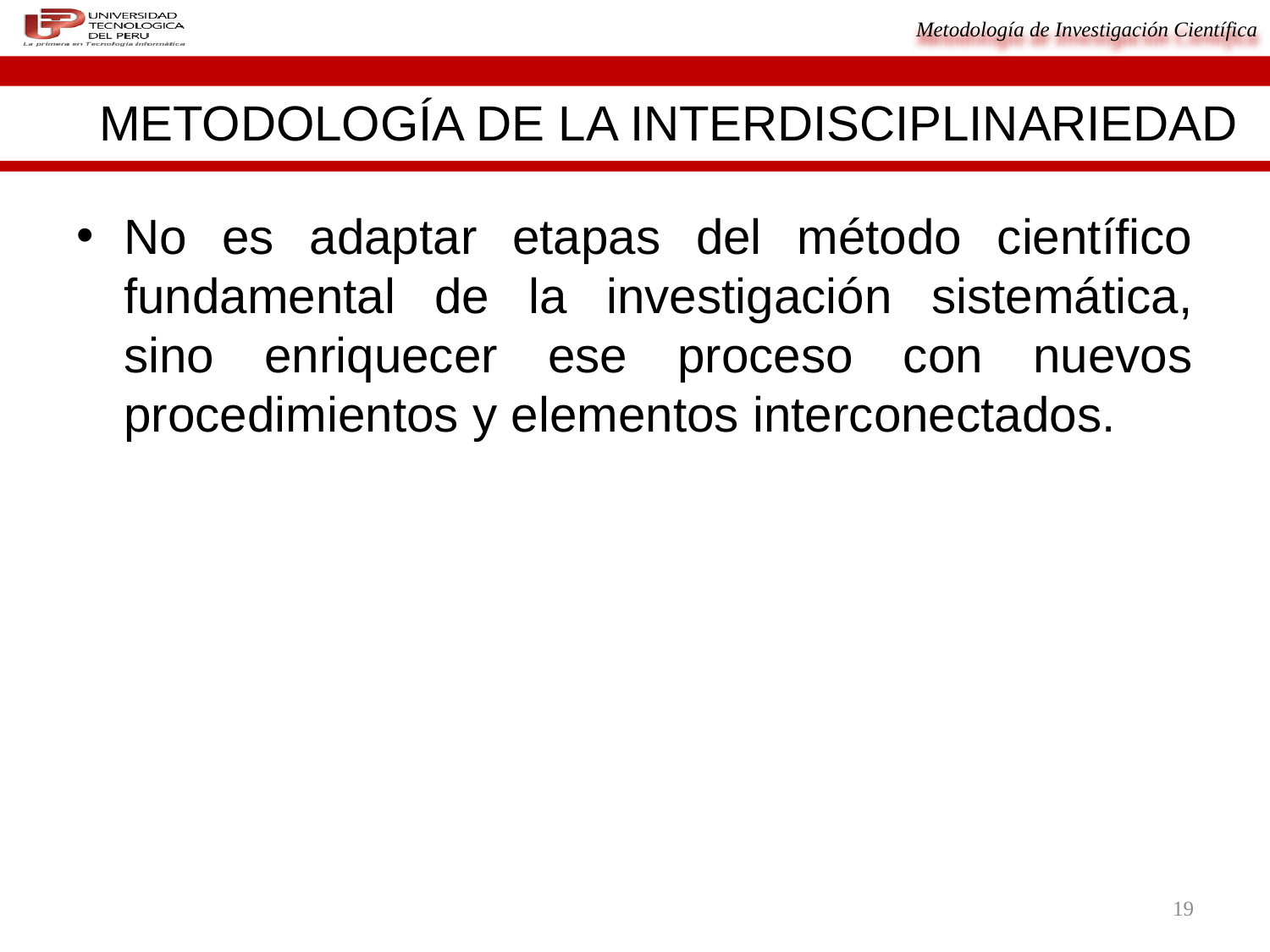

# METODOLOGÍA DE LA INTERDISCIPLINARIEDAD
No es adaptar etapas del método científico fundamental de la investigación sistemática, sino enriquecer ese proceso con nuevos procedimientos y elementos interconectados.
19